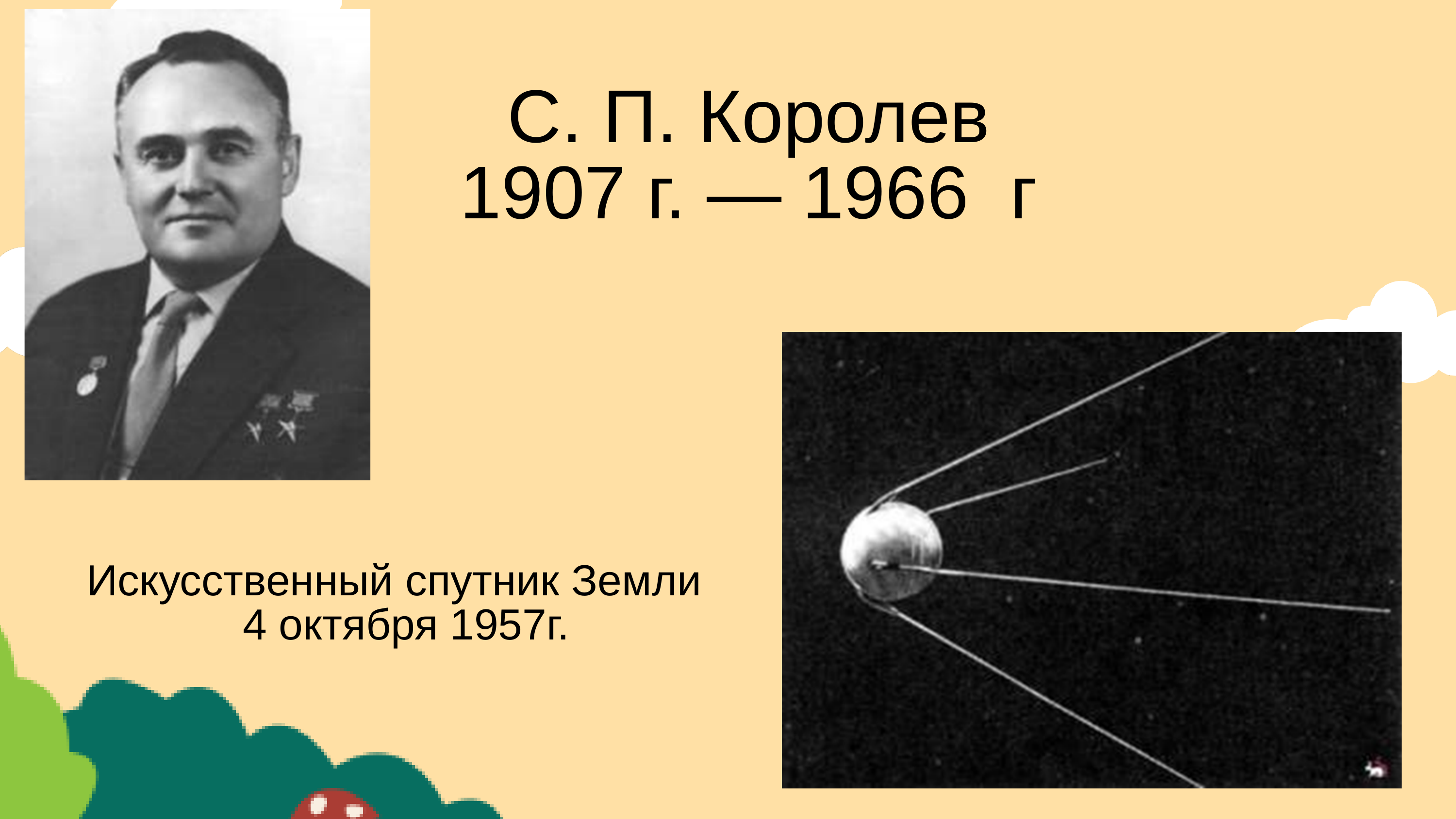

С. П. Королев
1907 г. — 1966  г

Искусственный спутник Земли
4 октября 1957г.